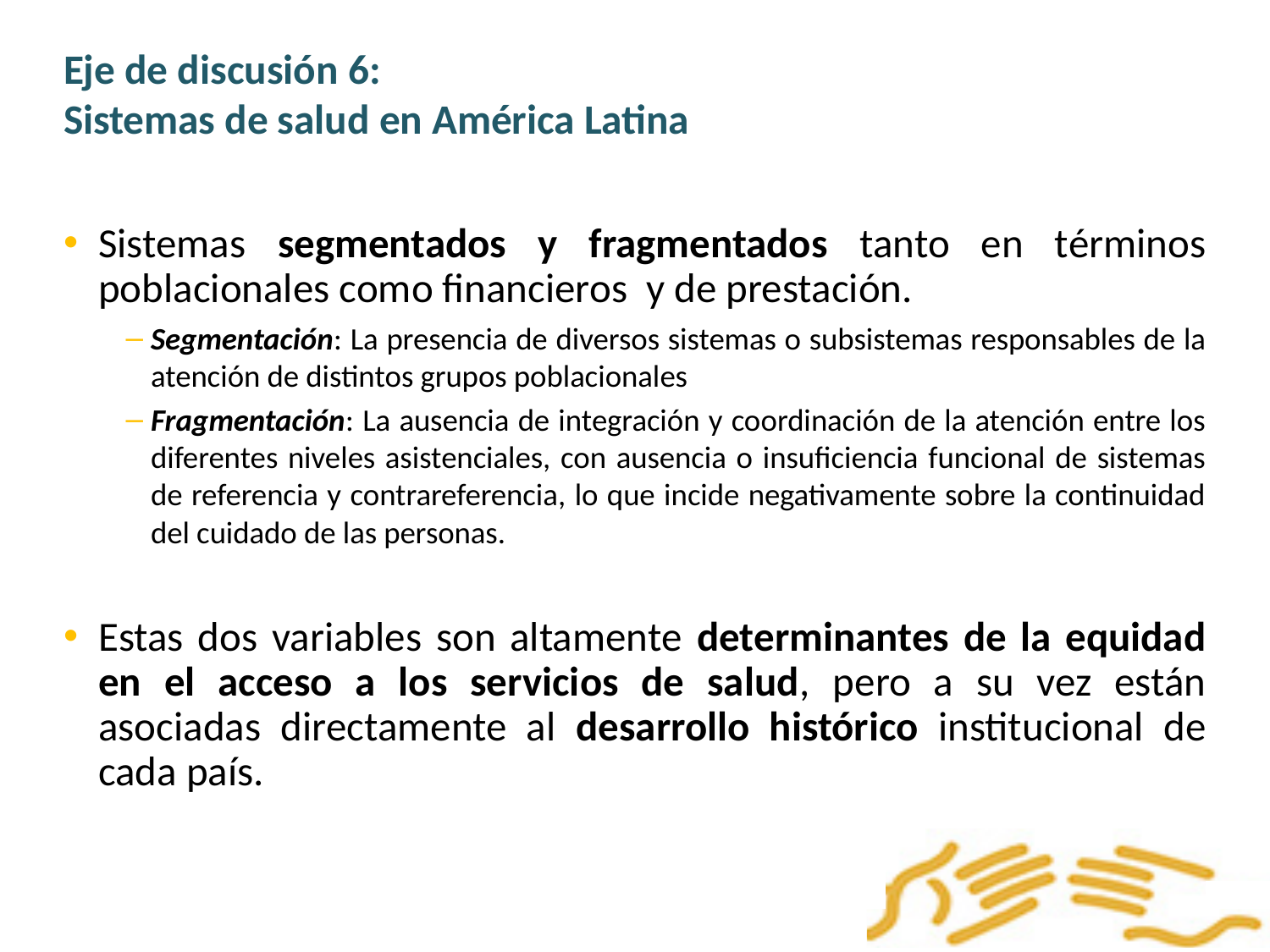

Eje de discusión 6:
Sistemas de salud en América Latina
Sistemas segmentados y fragmentados tanto en términos poblacionales como financieros  y de prestación.
Segmentación: La presencia de diversos sistemas o subsistemas responsables de la atención de distintos grupos poblacionales
Fragmentación: La ausencia de integración y coordinación de la atención entre los diferentes niveles asistenciales, con ausencia o insuficiencia funcional de sistemas de referencia y contrareferencia, lo que incide negativamente sobre la continuidad del cuidado de las personas.

Estas dos variables son altamente determinantes de la equidad en el acceso a los servicios de salud, pero a su vez están asociadas directamente al desarrollo histórico institucional de cada país.